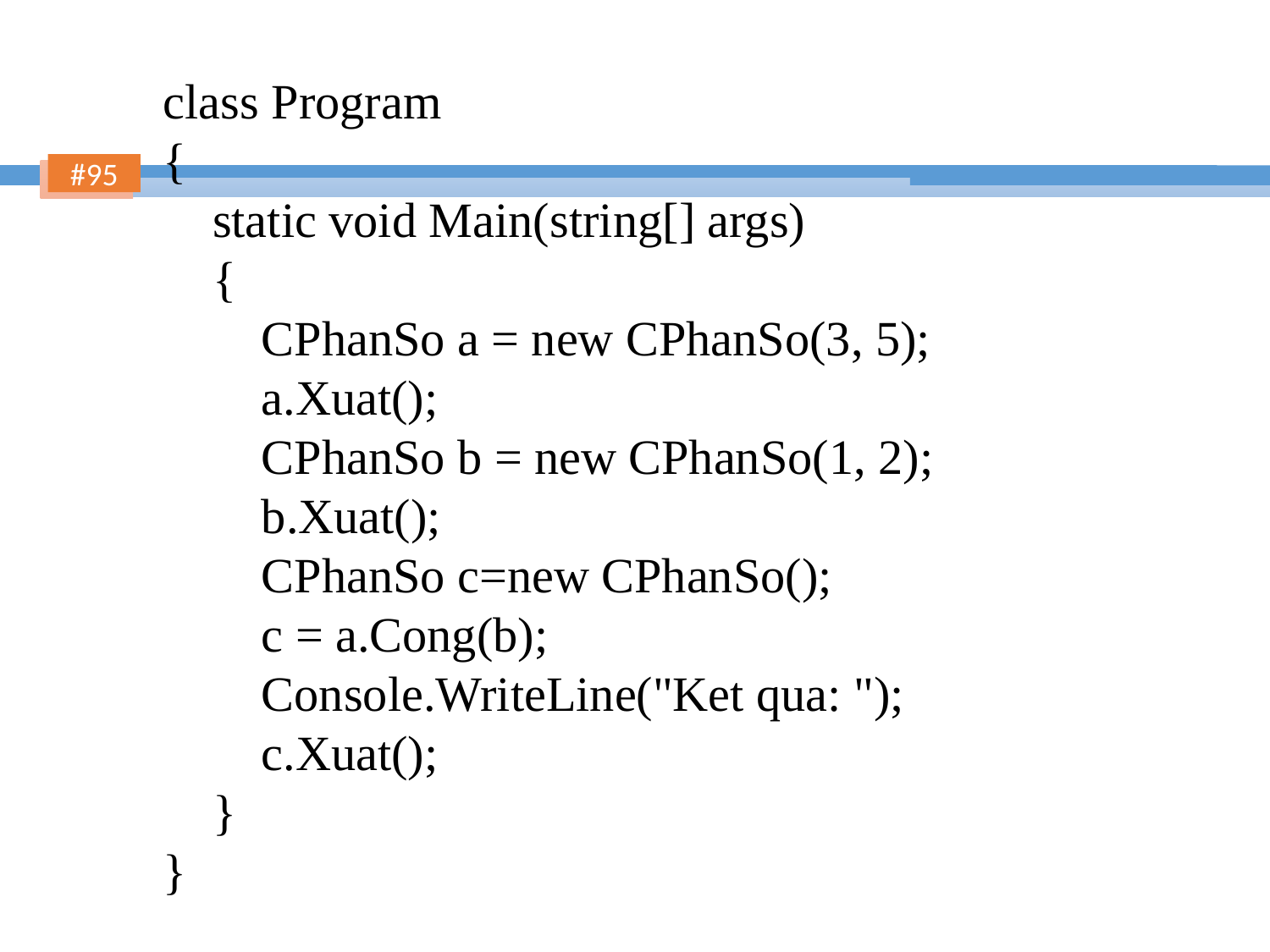

class Program
    {
        static void Main(string[] args)
        {
            CPhanSo a = new CPhanSo(3, 5);
            a.Xuat();
            CPhanSo b = new CPhanSo(1, 2);
            b.Xuat();
            CPhanSo c=new CPhanSo();
            c = a.Cong(b);
            Console.WriteLine("Ket qua: ");
            c.Xuat();
        }
    }
95